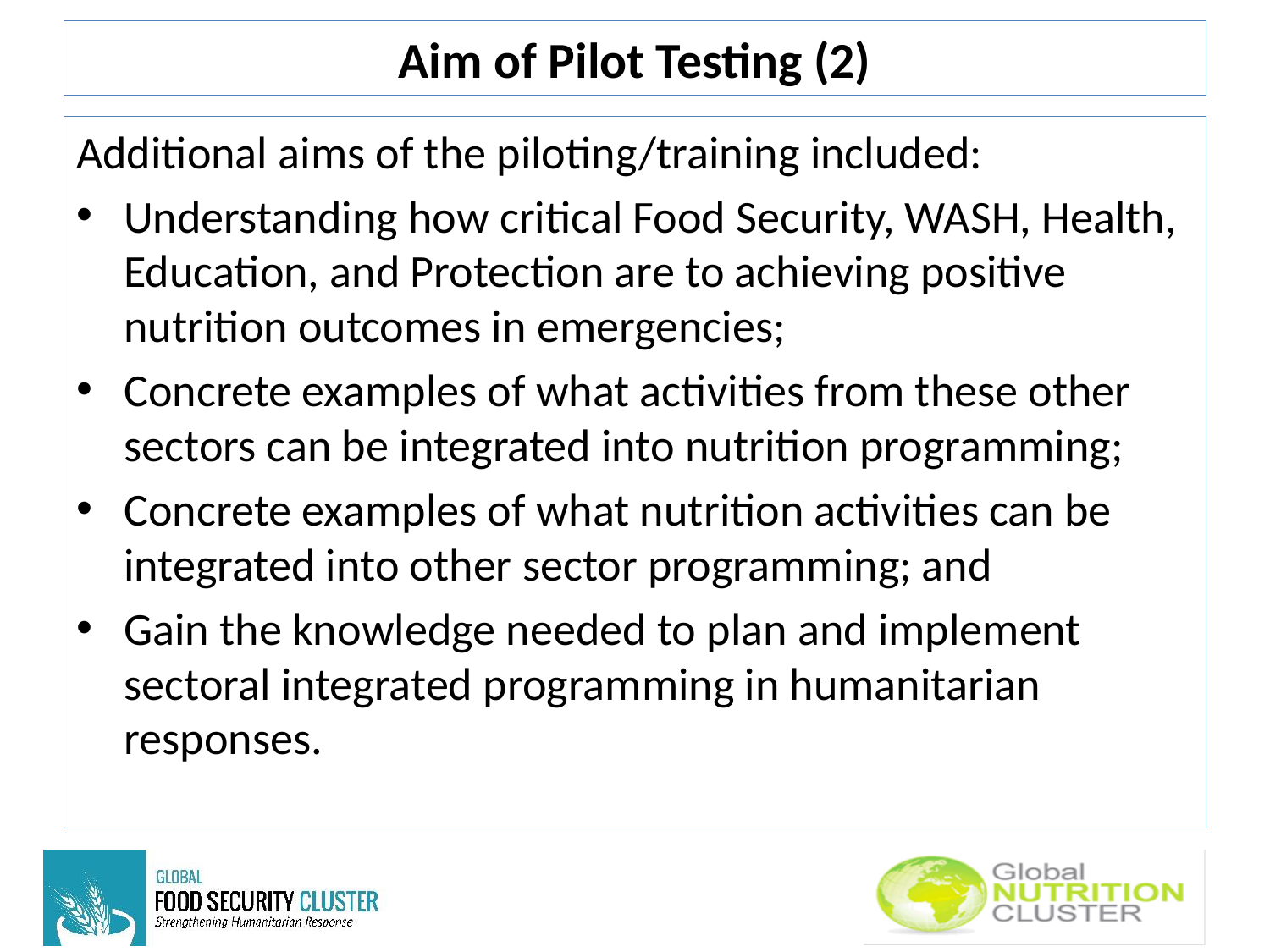

# Aim of Pilot Testing (2)
Additional aims of the piloting/training included:
Understanding how critical Food Security, WASH, Health, Education, and Protection are to achieving positive nutrition outcomes in emergencies;
Concrete examples of what activities from these other sectors can be integrated into nutrition programming;
Concrete examples of what nutrition activities can be integrated into other sector programming; and
Gain the knowledge needed to plan and implement sectoral integrated programming in humanitarian responses.